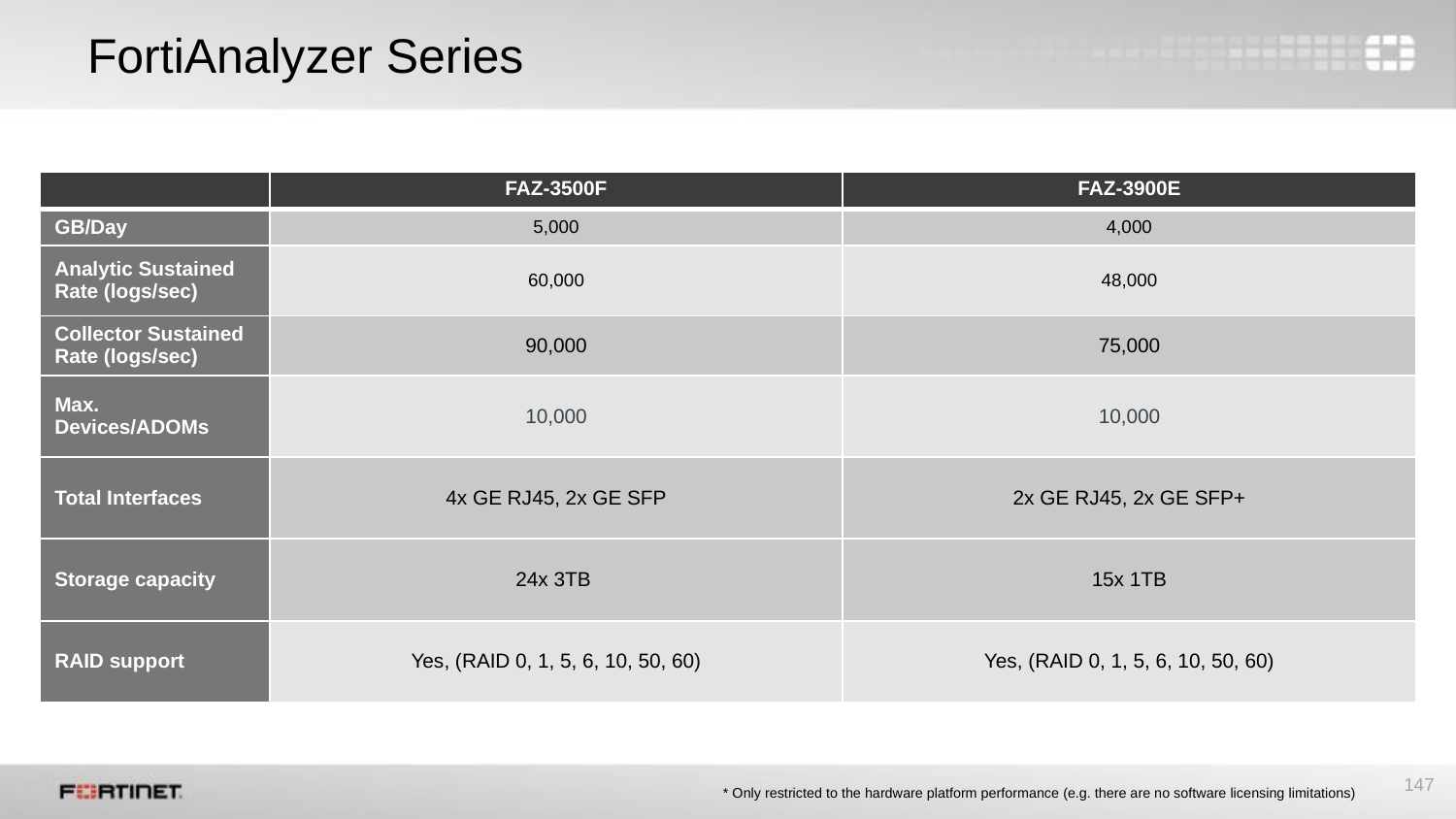

# FortiAnalyzer Series
|  | FAZ-3500F | FAZ-3900E |
| --- | --- | --- |
| GB/Day | 5,000 | 4,000 |
| Analytic Sustained Rate (logs/sec) | 60,000 | 48,000 |
| Collector Sustained Rate (logs/sec) | 90,000 | 75,000 |
| Max. Devices/ADOMs | 10,000 | 10,000 |
| Total Interfaces | 4x GE RJ45, 2x GE SFP | 2x GE RJ45, 2x GE SFP+ |
| Storage capacity | 24x 3TB | 15x 1TB |
| RAID support | Yes, (RAID 0, 1, 5, 6, 10, 50, 60) | Yes, (RAID 0, 1, 5, 6, 10, 50, 60) |
* Only restricted to the hardware platform performance (e.g. there are no software licensing limitations)